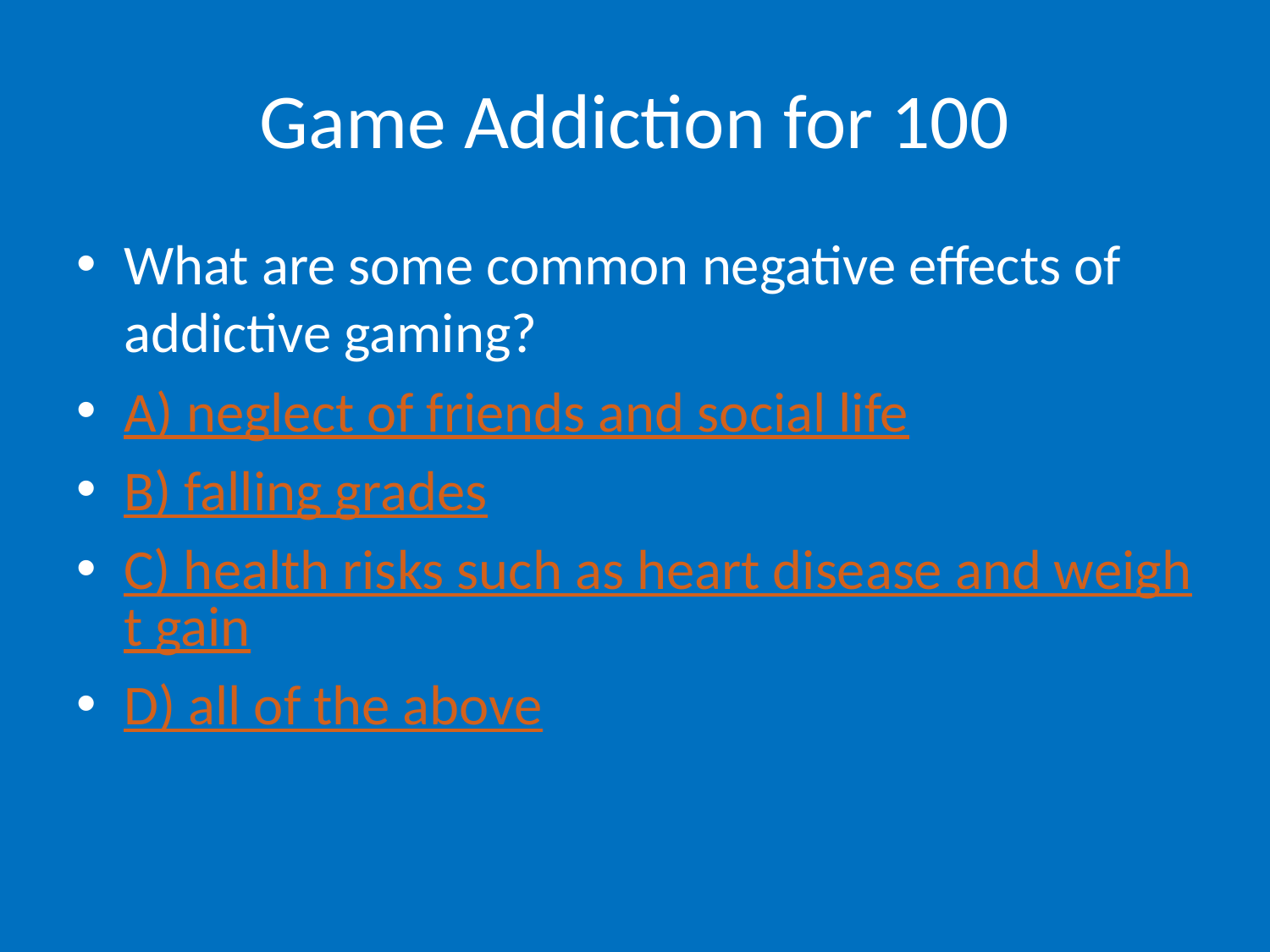

# Game Addiction for 100
What are some common negative effects of addictive gaming?
A) neglect of friends and social life
B) falling grades
C) health risks such as heart disease and weight gain
D) all of the above